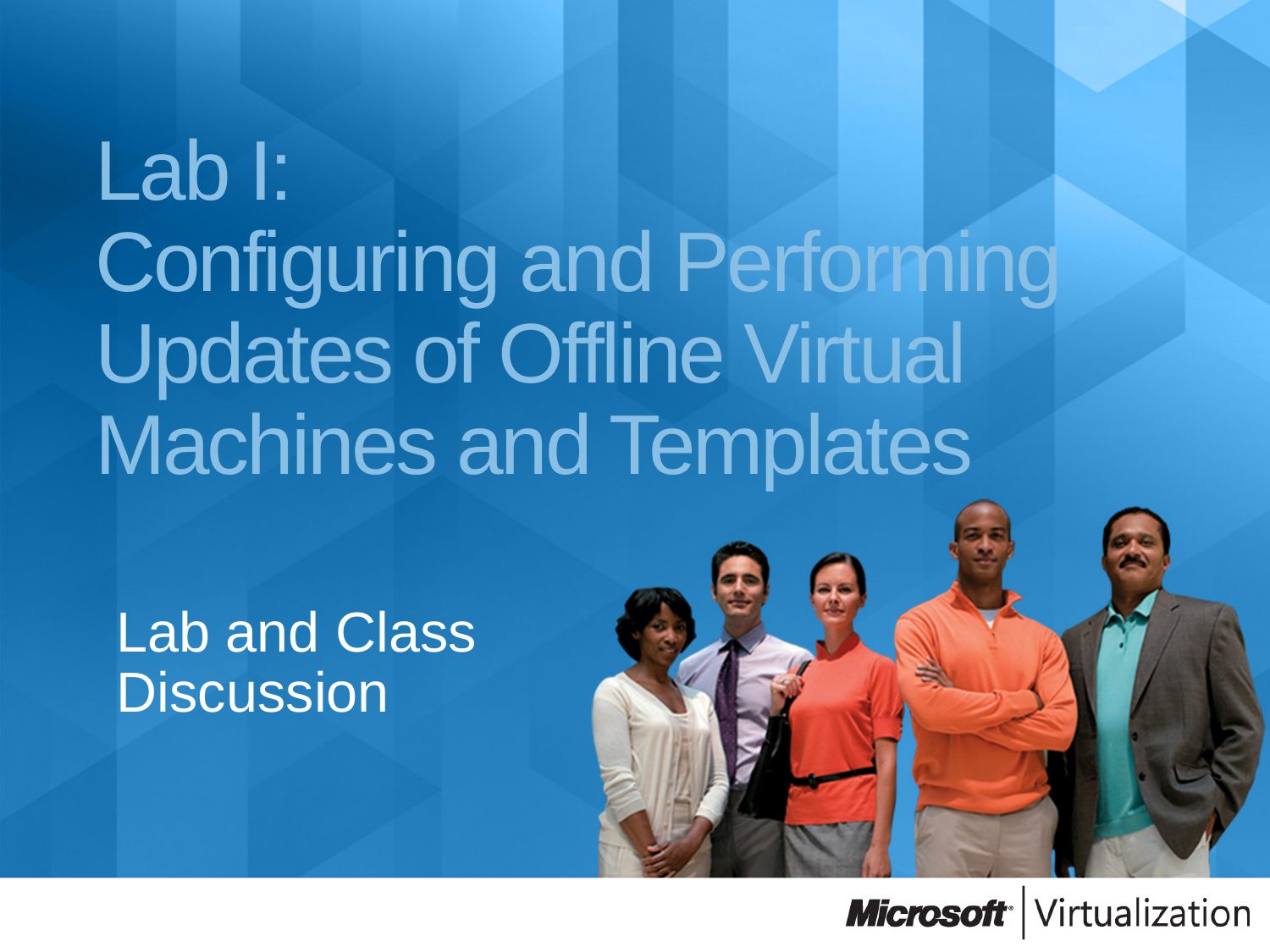

# Lab I: Configuring and Performing Updates of Offline Virtual Machines and Templates
Lab and Class Discussion